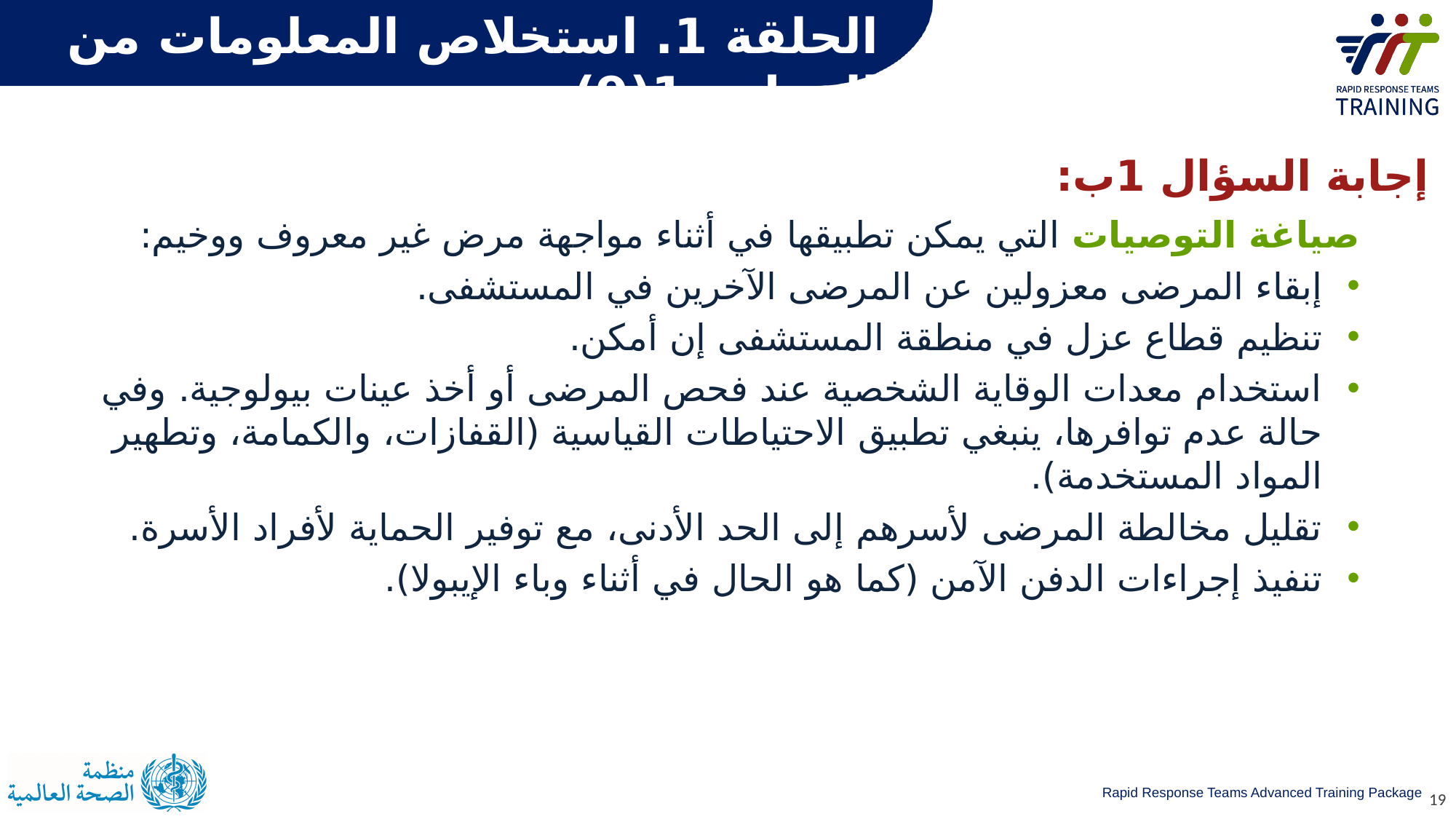

الحلقة 1. استخلاص المعلومات من الخطوة 1(9)
إجابة السؤال 1ب:
صياغة التوصيات التي يمكن تطبيقها في أثناء مواجهة مرض غير معروف ووخيم:
إبقاء المرضى معزولين عن المرضى الآخرين في المستشفى.
تنظيم قطاع عزل في منطقة المستشفى إن أمكن.
استخدام معدات الوقاية الشخصية عند فحص المرضى أو أخذ عينات بيولوجية. وفي حالة عدم توافرها، ينبغي تطبيق الاحتياطات القياسية (القفازات، والكمامة، وتطهير المواد المستخدمة).
تقليل مخالطة المرضى لأسرهم إلى الحد الأدنى، مع توفير الحماية لأفراد الأسرة.
تنفيذ إجراءات الدفن الآمن (كما هو الحال في أثناء وباء الإيبولا).